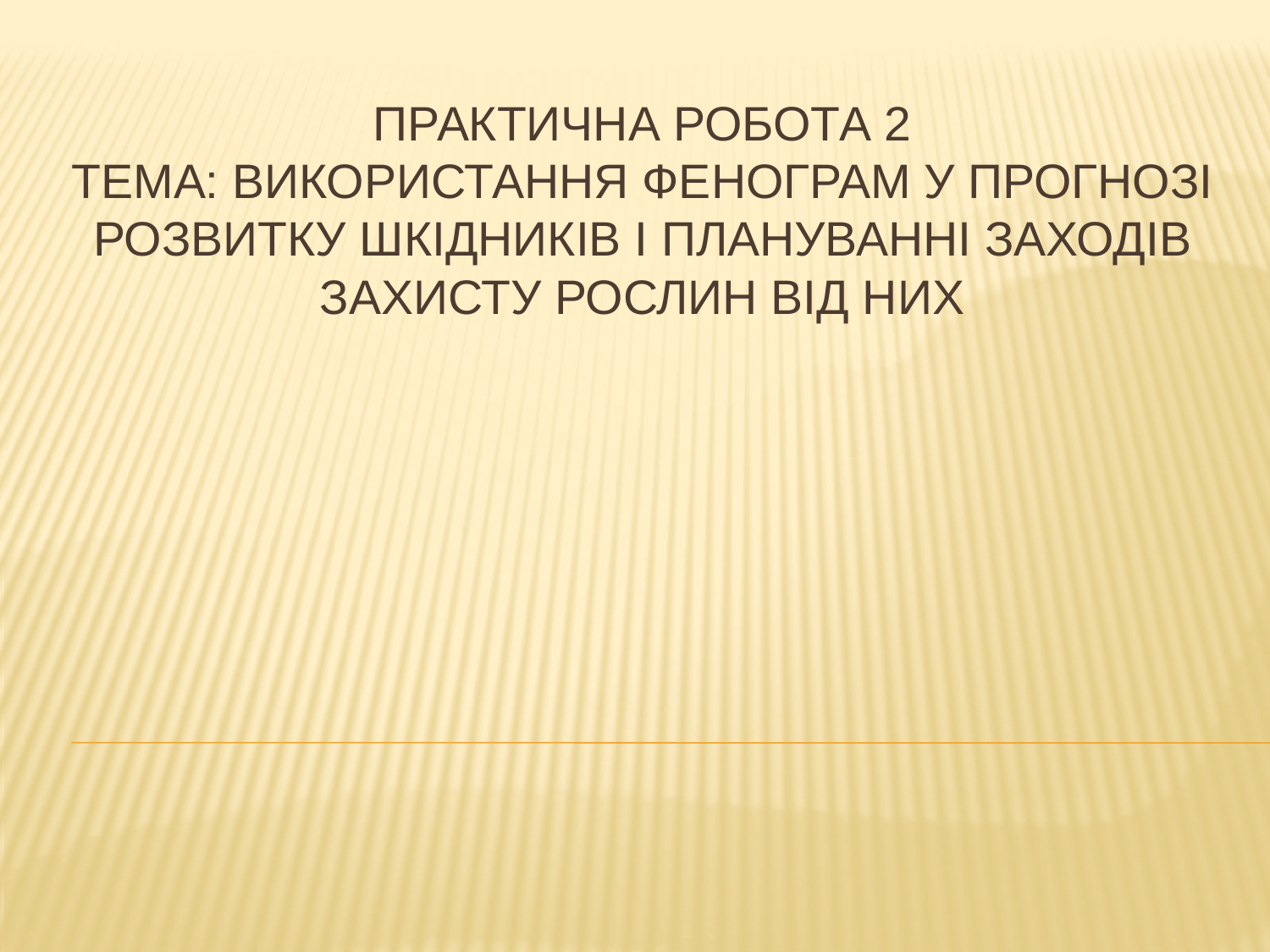

# Практична робота 2 Тема: Використання фенограм у прогнозі розвитку шкідників і плануванні заходів захисту рослин від них